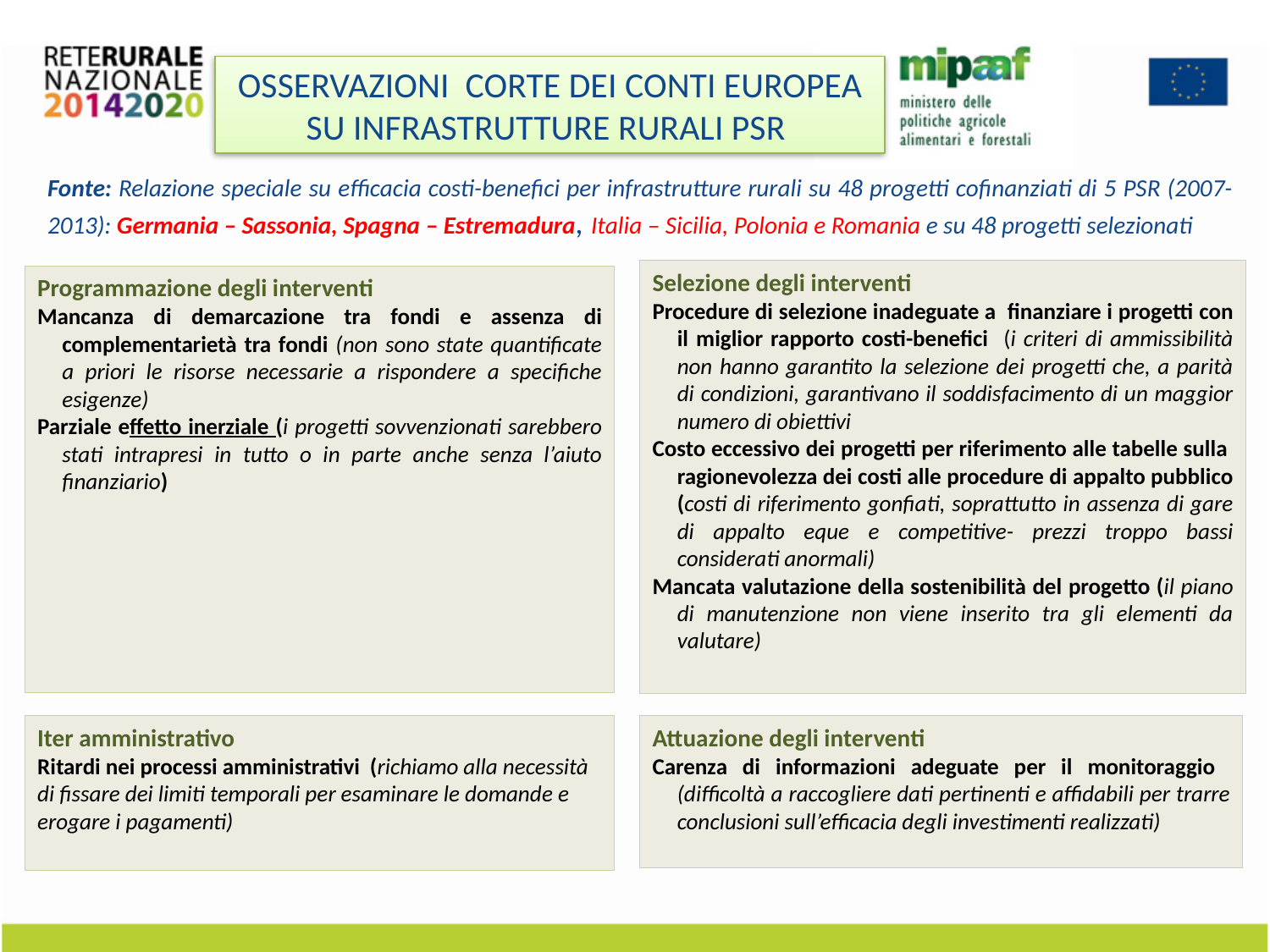

OSSERVAZIONI  CORTE DEI CONTI EUROPEA SU INFRASTRUTTURE RURALI PSR
Fonte: Relazione speciale su efficacia costi-benefici per infrastrutture rurali su 48 progetti cofinanziati di 5 PSR (2007-2013): Germania – Sassonia, Spagna – Estremadura, Italia – Sicilia, Polonia e Romania e su 48 progetti selezionati
Selezione degli interventi
Procedure di selezione inadeguate a  finanziare i progetti con il miglior rapporto costi-benefici  (i criteri di ammissibilità non hanno garantito la selezione dei progetti che, a parità di condizioni, garantivano il soddisfacimento di un maggior numero di obiettivi
Costo eccessivo dei progetti per riferimento alle tabelle sulla  ragionevolezza dei costi alle procedure di appalto pubblico (costi di riferimento gonfiati, soprattutto in assenza di gare di appalto eque e competitive- prezzi troppo bassi considerati anormali)
Mancata valutazione della sostenibilità del progetto (il piano di manutenzione non viene inserito tra gli elementi da valutare)

Programmazione degli interventi
Mancanza di demarcazione tra fondi e assenza di complementarietà tra fondi (non sono state quantificate a priori le risorse necessarie a rispondere a specifiche esigenze)
Parziale effetto inerziale (i progetti sovvenzionati sarebbero stati intrapresi in tutto o in parte anche senza l’aiuto finanziario)

Attuazione degli interventi
Carenza di informazioni adeguate per il monitoraggio  (difficoltà a raccogliere dati pertinenti e affidabili per trarre conclusioni sull’efficacia degli investimenti realizzati)

Iter amministrativo
Ritardi nei processi amministrativi  (richiamo alla necessità di fissare dei limiti temporali per esaminare le domande e erogare i pagamenti)